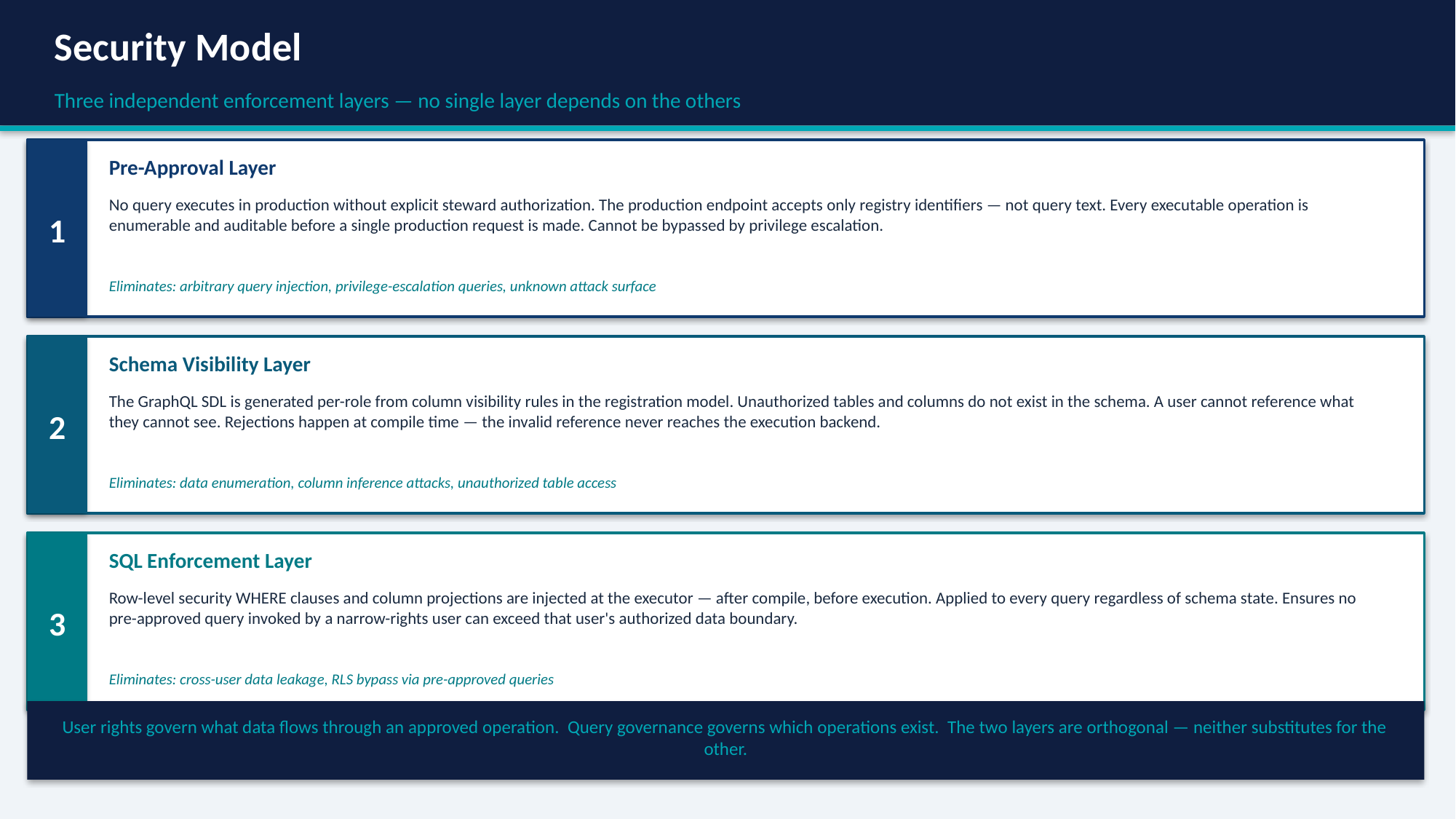

Security Model
Three independent enforcement layers — no single layer depends on the others

Pre-Approval Layer
No query executes in production without explicit steward authorization. The production endpoint accepts only registry identifiers — not query text. Every executable operation is enumerable and auditable before a single production request is made. Cannot be bypassed by privilege escalation.
1
Eliminates: arbitrary query injection, privilege-escalation queries, unknown attack surface

Schema Visibility Layer
The GraphQL SDL is generated per-role from column visibility rules in the registration model. Unauthorized tables and columns do not exist in the schema. A user cannot reference what they cannot see. Rejections happen at compile time — the invalid reference never reaches the execution backend.
2
Eliminates: data enumeration, column inference attacks, unauthorized table access

SQL Enforcement Layer
Row-level security WHERE clauses and column projections are injected at the executor — after compile, before execution. Applied to every query regardless of schema state. Ensures no pre-approved query invoked by a narrow-rights user can exceed that user's authorized data boundary.
3
Eliminates: cross-user data leakage, RLS bypass via pre-approved queries

User rights govern what data flows through an approved operation.  Query governance governs which operations exist.  The two layers are orthogonal — neither substitutes for the other.